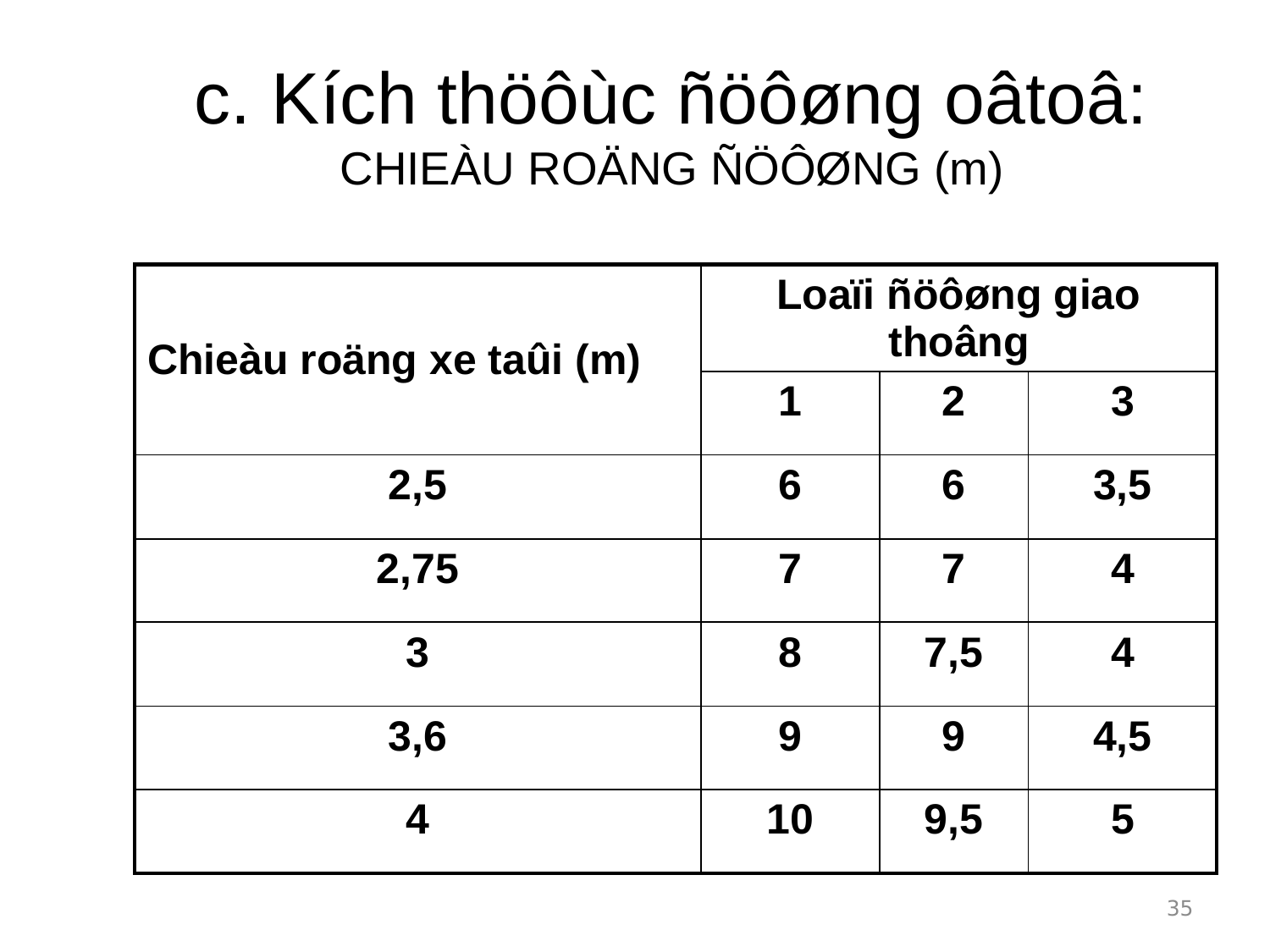

# c. Kích thöôùc ñöôøng oâtoâ: CHIEÀU ROÄNG ÑÖÔØNG (m)
| Chieàu roäng xe taûi (m) | Loaïi ñöôøng giao thoâng |  |  |
| --- | --- | --- | --- |
|  | 1 | 2 | 3 |
| 2,5 | 6 | 6 | 3,5 |
| 2,75 | 7 | 7 | 4 |
| 3 | 8 | 7,5 | 4 |
| 3,6 | 9 | 9 | 4,5 |
| 4 | 10 | 9,5 | 5 |
35